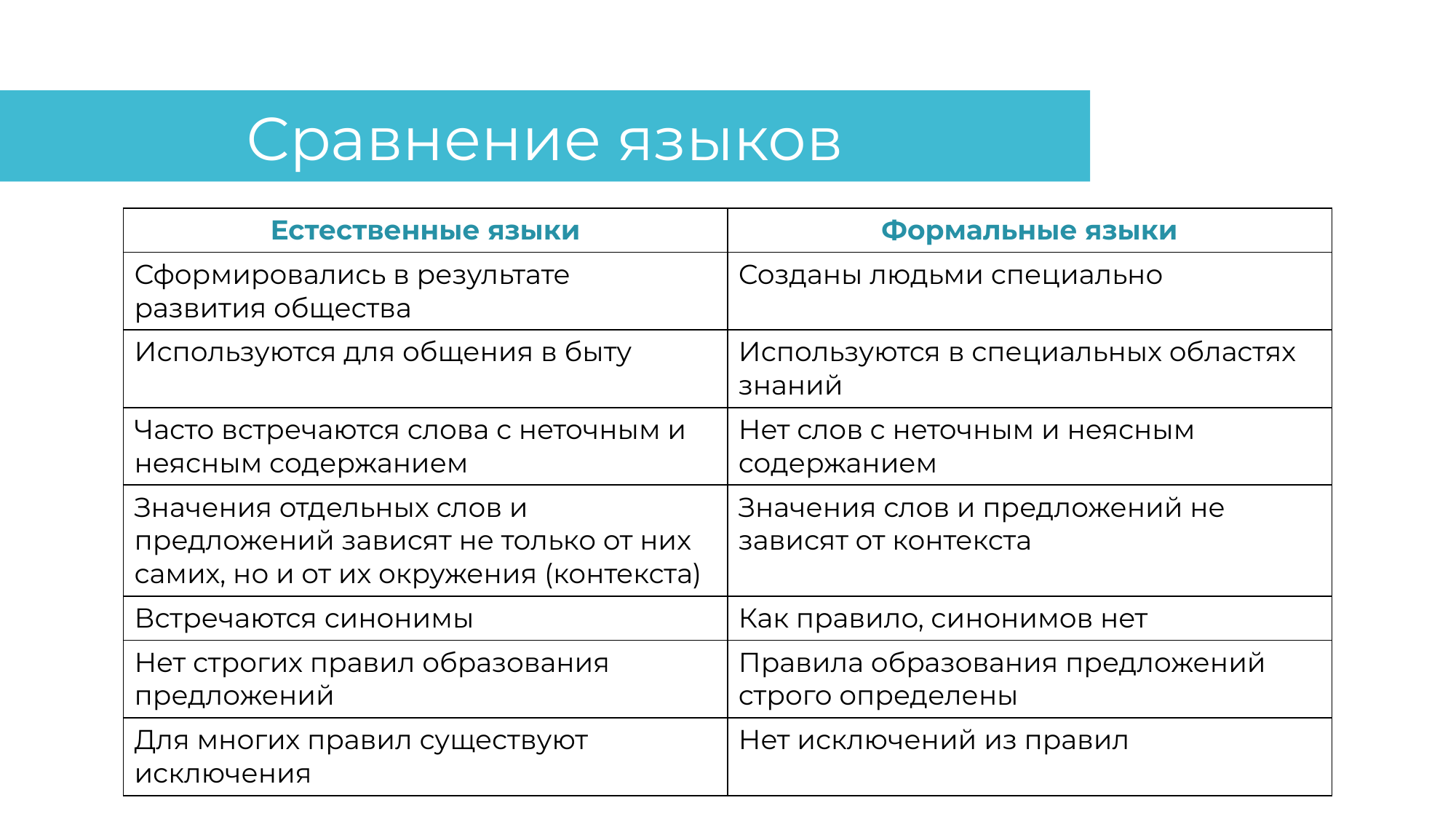

Сравнение языков
| Естественные языки | Формальные языки |
| --- | --- |
| Сформировались в результате развития общества | Созданы людьми специально |
| Используются для общения в быту | Используются в специальных областях знаний |
| Часто встречаются слова с неточным и неясным содержанием | Нет слов с неточным и неясным содержанием |
| Значения отдельных слов и предложений зависят не только от них самих, но и от их окружения (контекста) | Значения слов и предложений не зависят от контекста |
| Встречаются синонимы | Как правило, синонимов нет |
| Нет строгих правил образования предложений | Правила образования предложений строго определены |
| Для многих правил существуют исключения | Нет исключений из правил |